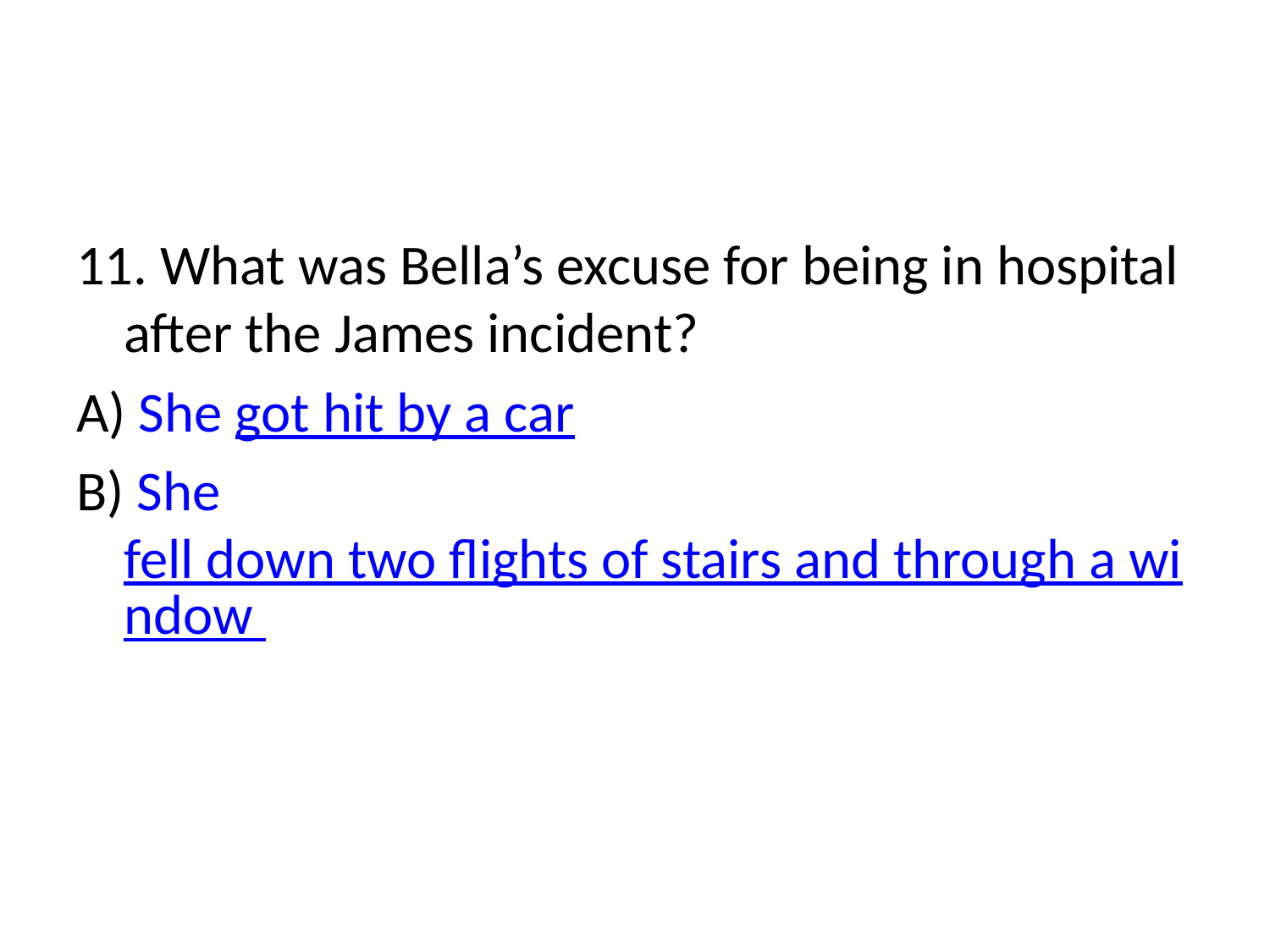

#
11. What was Bella’s excuse for being in hospital after the James incident?
A) She got hit by a car
B) She fell down two flights of stairs and through a window